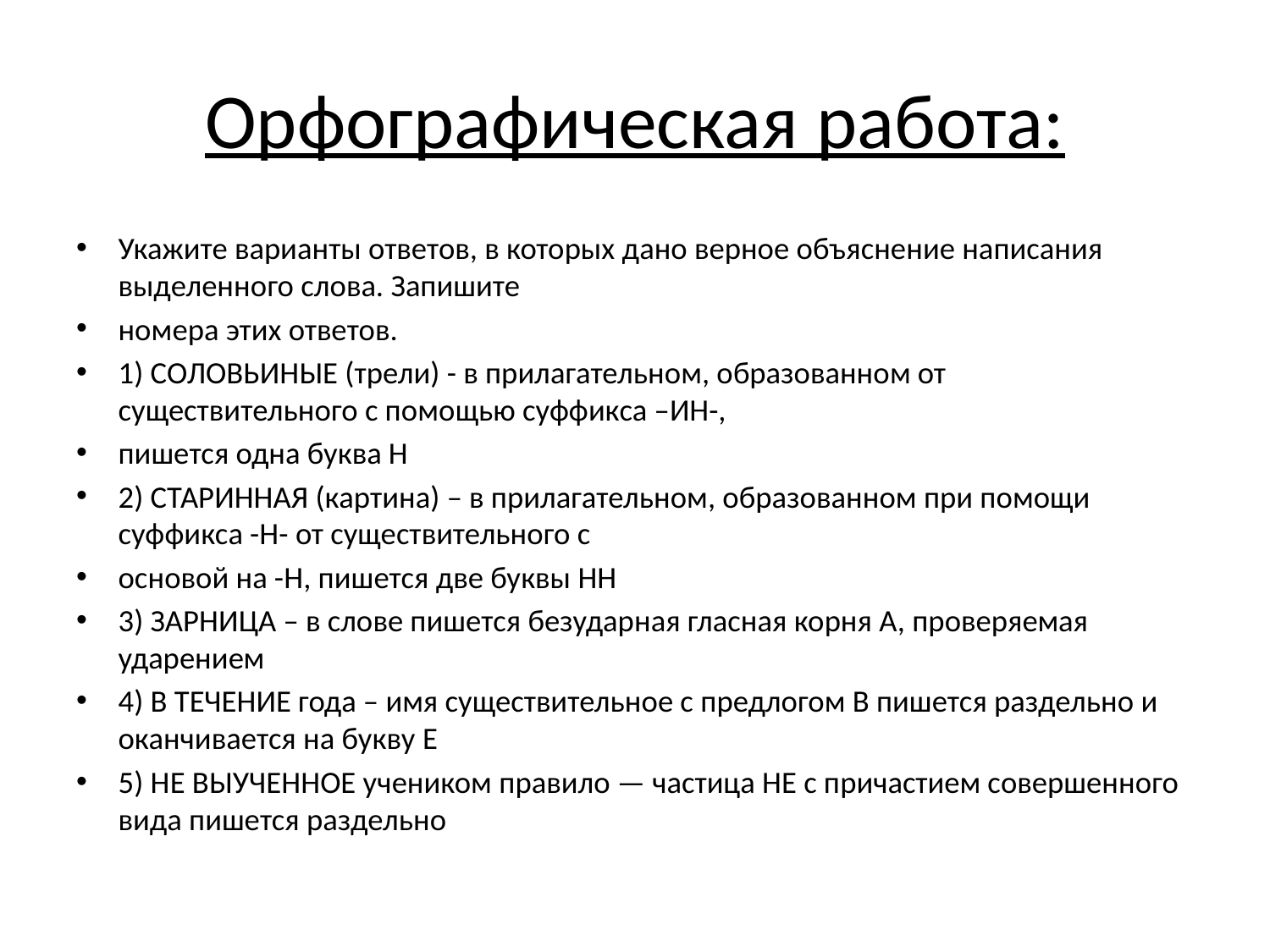

# Орфографическая работа:
Укажите варианты ответов, в которых дано верное объяснение написания выделенного слова. Запишите
номера этих ответов.
1) СОЛОВЬИНЫЕ (трели) - в прилагательном, образованном от существительного с помощью суффикса –ИН-,
пишется одна буква Н
2) СТАРИННАЯ (картина) – в прилагательном, образованном при помощи суффикса -Н- от существительного с
основой на -Н, пишется две буквы НН
3) ЗАРНИЦА – в слове пишется безударная гласная корня А, проверяемая ударением
4) В ТЕЧЕНИЕ года – имя существительное с предлогом В пишется раздельно и оканчивается на букву Е
5) НЕ ВЫУЧЕННОЕ учеником правило — частица НЕ с причастием совершенного вида пишется раздельно